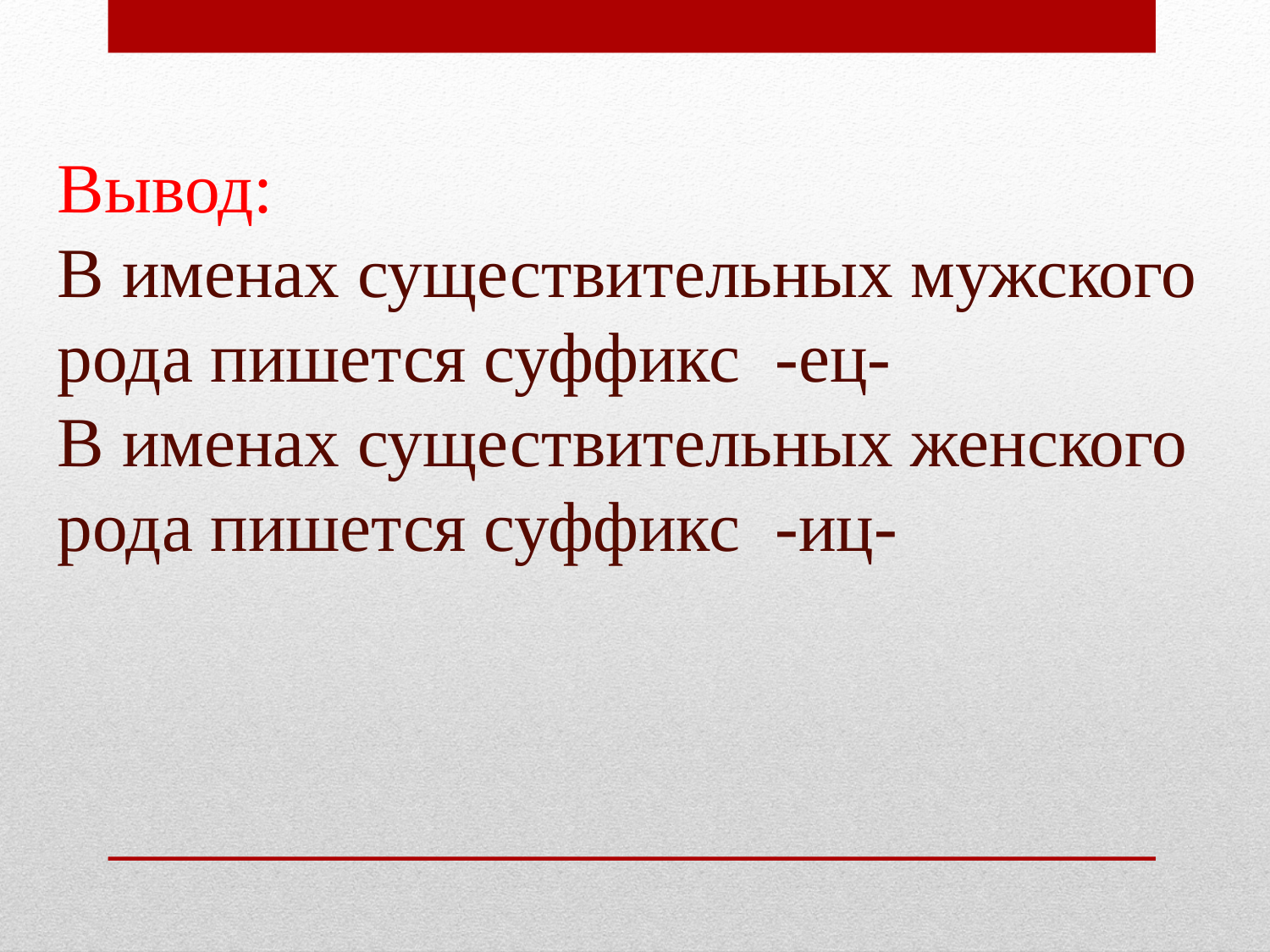

Вывод:
В именах существительных мужского рода пишется суффикс  -ец-
В именах существительных женского рода пишется суффикс  -иц-